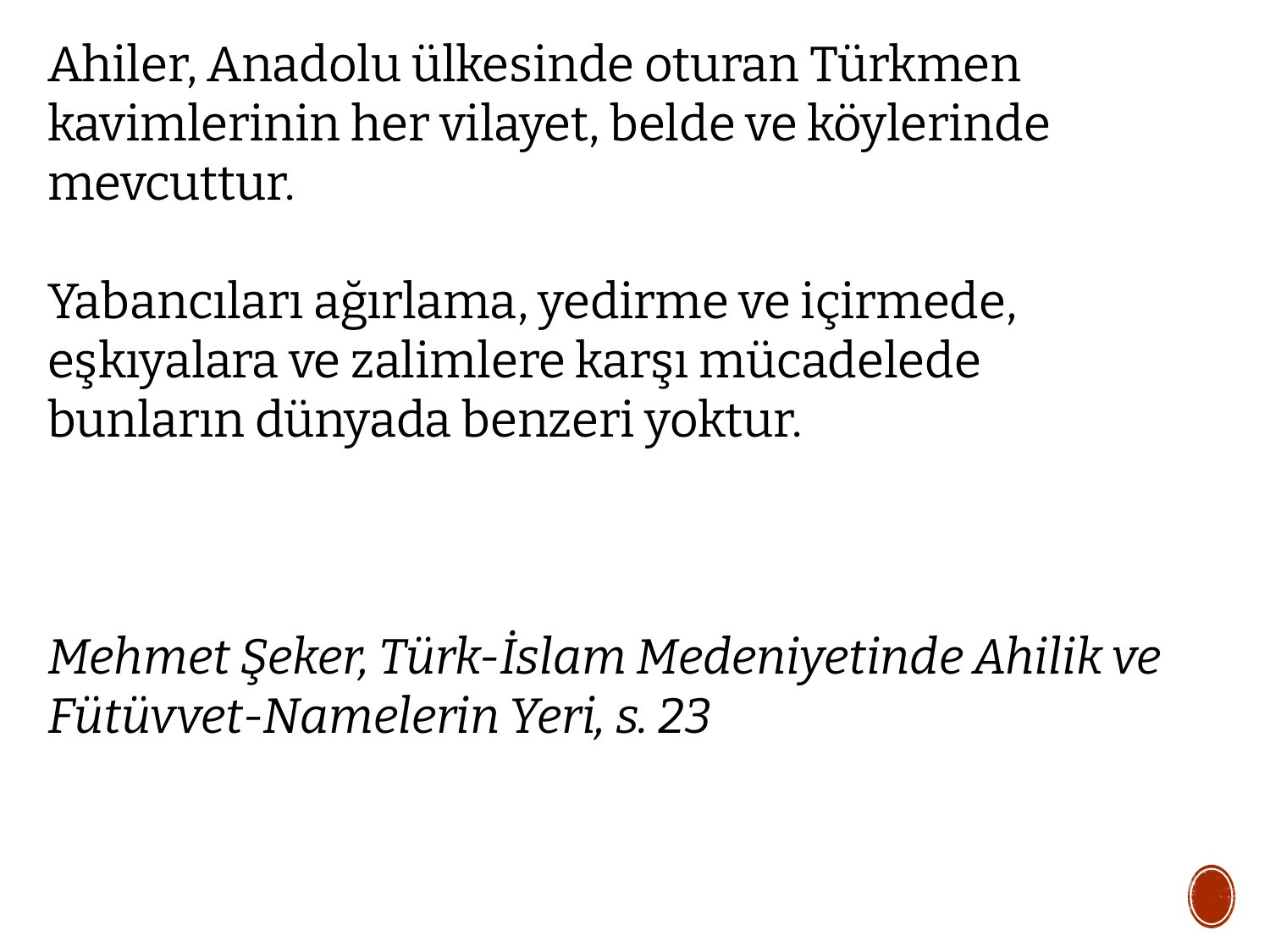

Ahiler, Anadolu ülkesinde oturan Türkmen kavimlerinin her vilayet, belde ve köylerinde mevcuttur.

Yabancıları ağırlama, yedirme ve içirmede, eşkıyalara ve zalimlere karşı mücadelede bunların dünyada benzeri yoktur.

Mehmet Şeker, Türk-İslam Medeniyetinde Ahilik ve Fütüvvet-Namelerin Yeri, s. 23